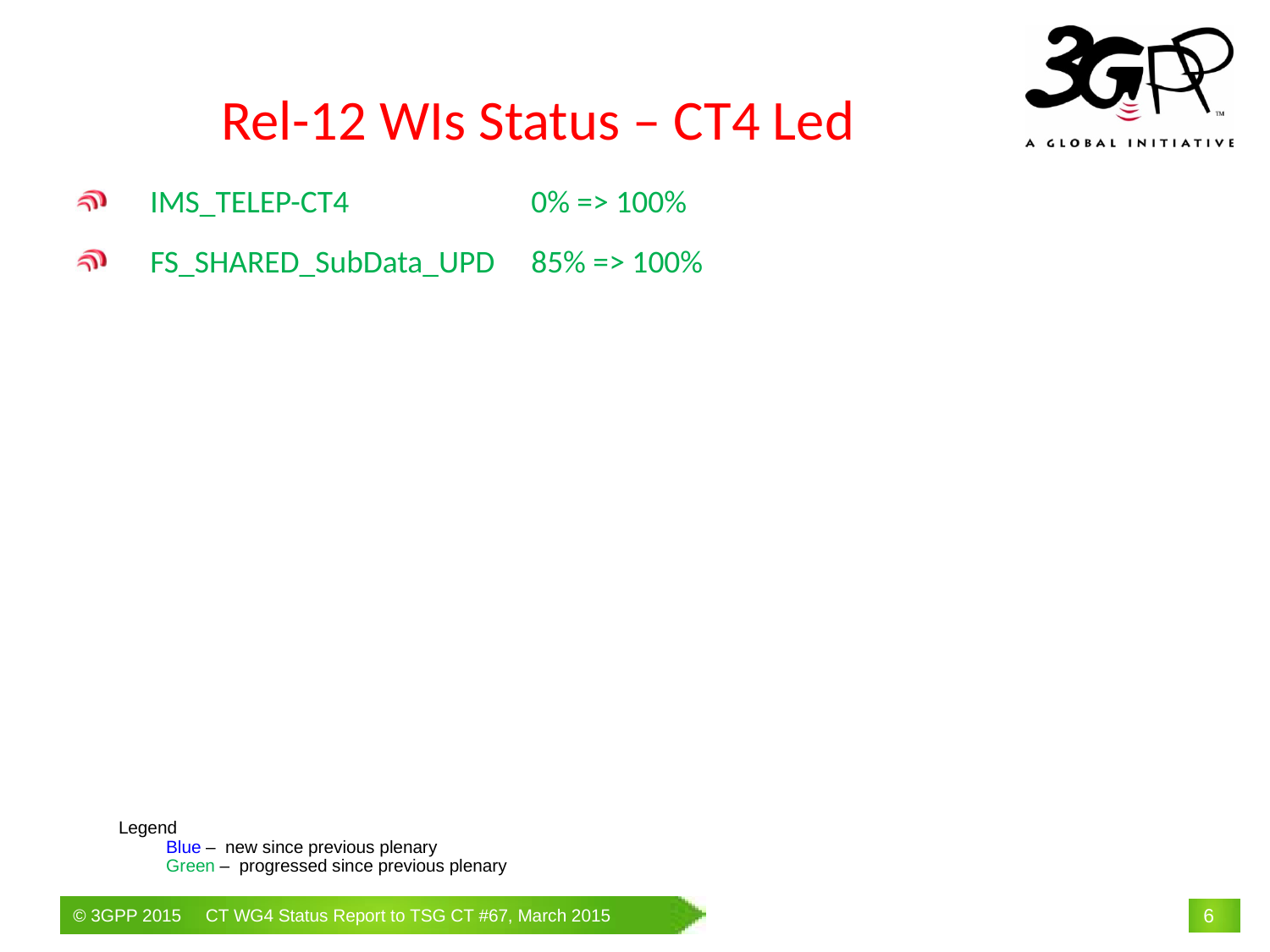

Rel-12 WIs Status – CT4 Led
IMS_TELEP-CT4		0% => 100%
FS_SHARED_SubData_UPD	85% => 100%

Legend
Blue –  new since previous plenary
	Green –  progressed since previous plenary